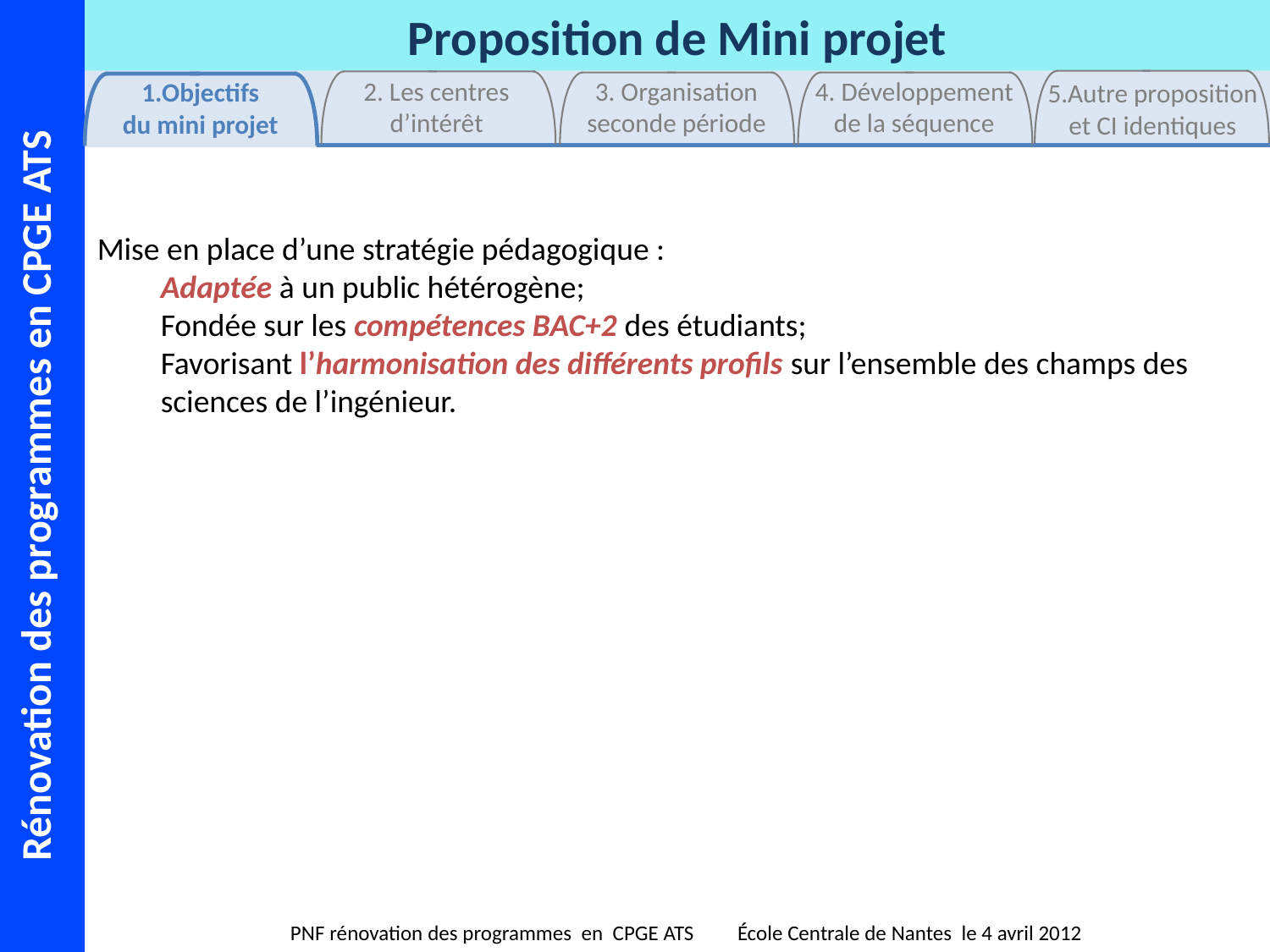

Mise en place d’une stratégie pédagogique :
Adaptée à un public hétérogène;
Fondée sur les compétences BAC+2 des étudiants;
Favorisant l’harmonisation des différents profils sur l’ensemble des champs des sciences de l’ingénieur.